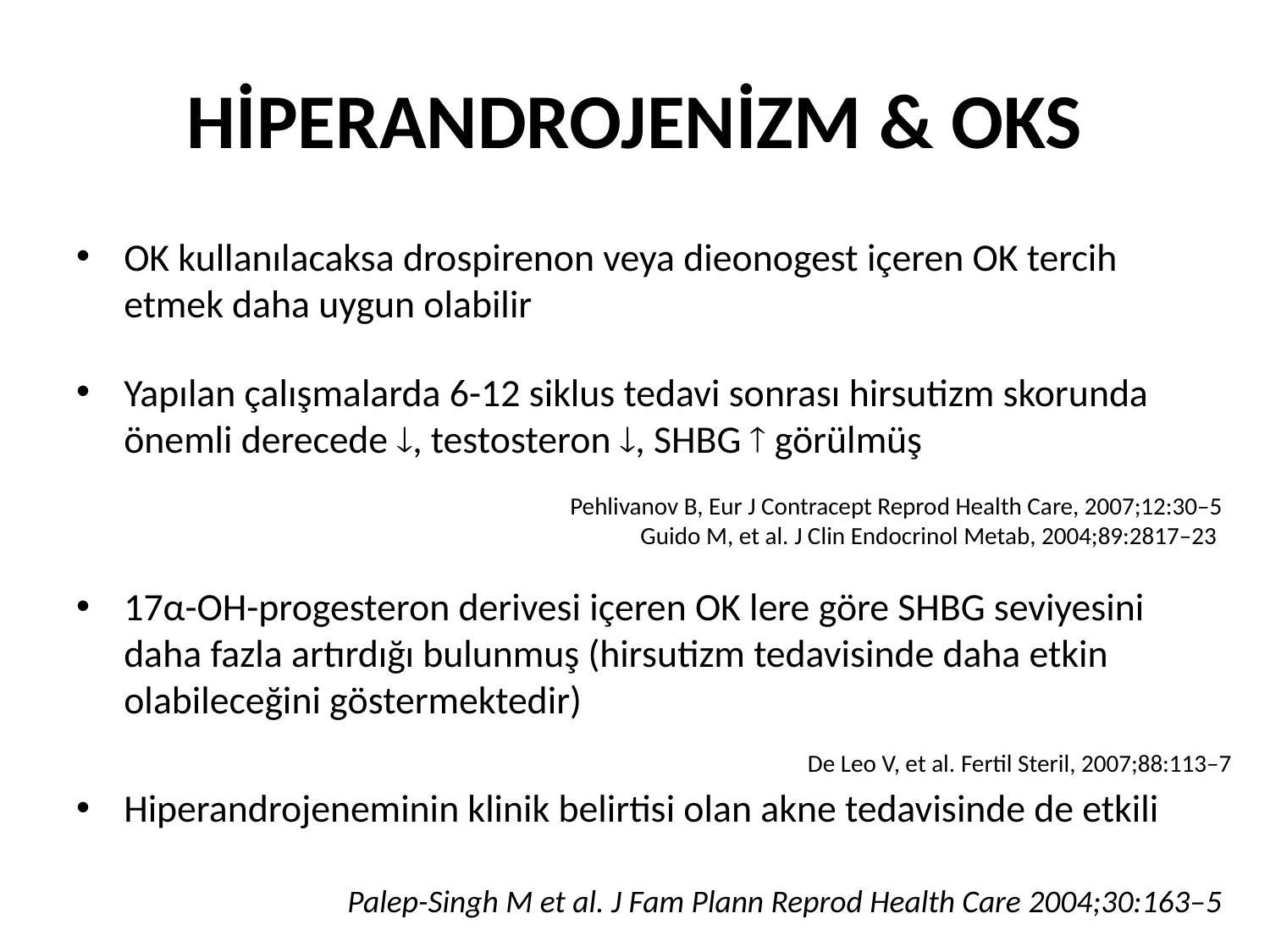

# HİPERANDROJENİZM & OKS
OK kullanılacaksa drospirenon veya dieonogest içeren OK tercih etmek daha uygun olabilir

Yapılan çalışmalarda 6-12 siklus tedavi sonrası hirsutizm skorunda  önemli derecede ↓, testosteron ↓, SHBG ↑ görülmüş

17α-OH-progesteron derivesi içeren OK lere göre SHBG seviyesini daha fazla artırdığı bulunmuş (hirsutizm tedavisinde daha etkin olabileceğini göstermektedir)

Hiperandrojeneminin klinik belirtisi olan akne tedavisinde de etkili

Pehlivanov B, Eur J Contracept Reprod Health Care, 2007;12:30–5
Guido M, et al. J Clin Endocrinol Metab, 2004;89:2817–23

De Leo V, et al. Fertil Steril, 2007;88:113–7
Palep-Singh M et al. J Fam Plann Reprod Health Care 2004;30:163–5